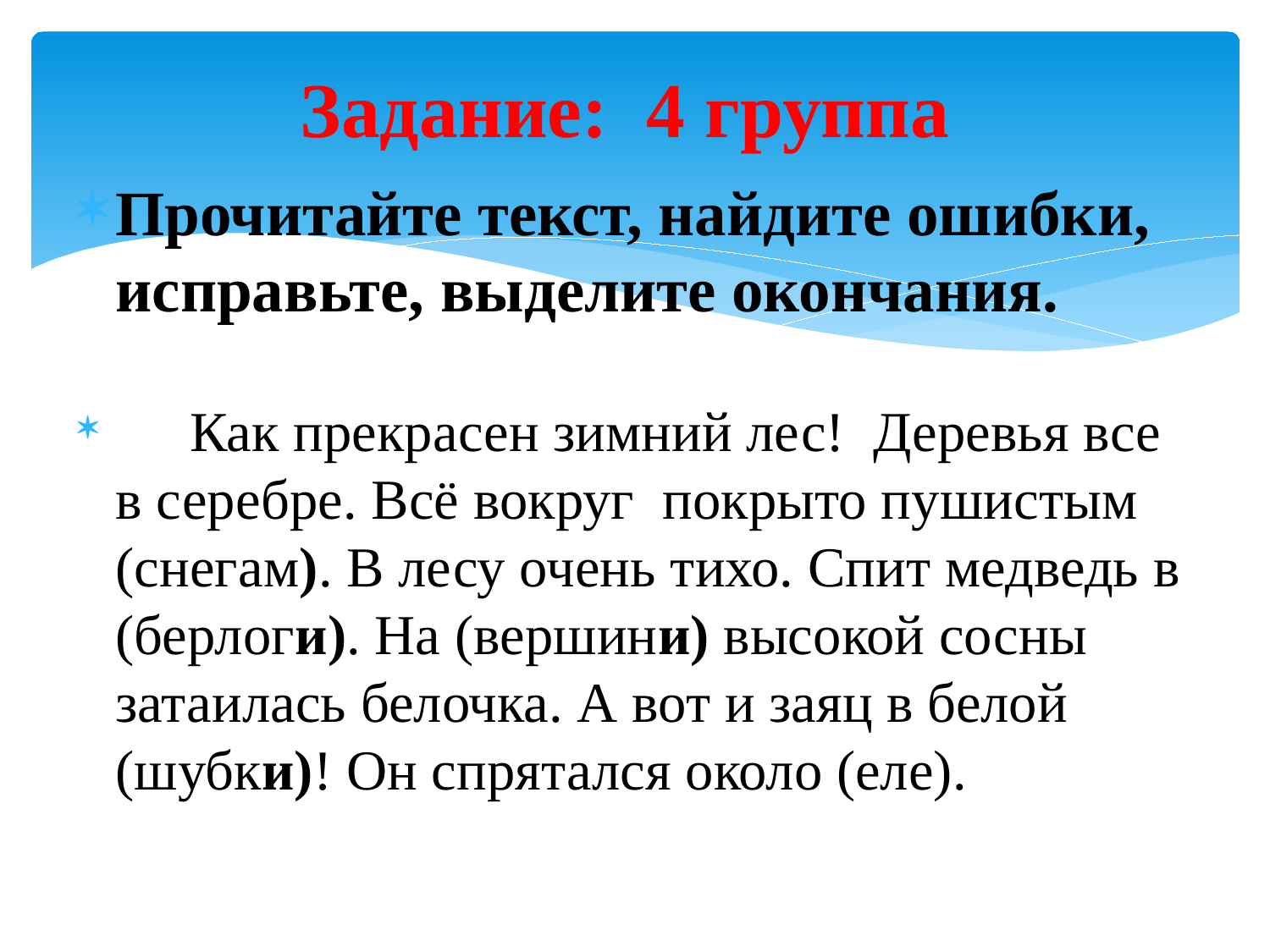

# Задание:  4 группа
Прочитайте текст, найдите ошибки, исправьте, выделите окончания.

       Как прекрасен зимний лес!  Деревья все в серебре. Всё вокруг  покрыто пушистым  (снегам). В лесу очень тихо. Спит медведь в (берлоги). На (вершини) высокой сосны затаилась белочка. А вот и заяц в белой  (шубки)! Он спрятался около (еле).